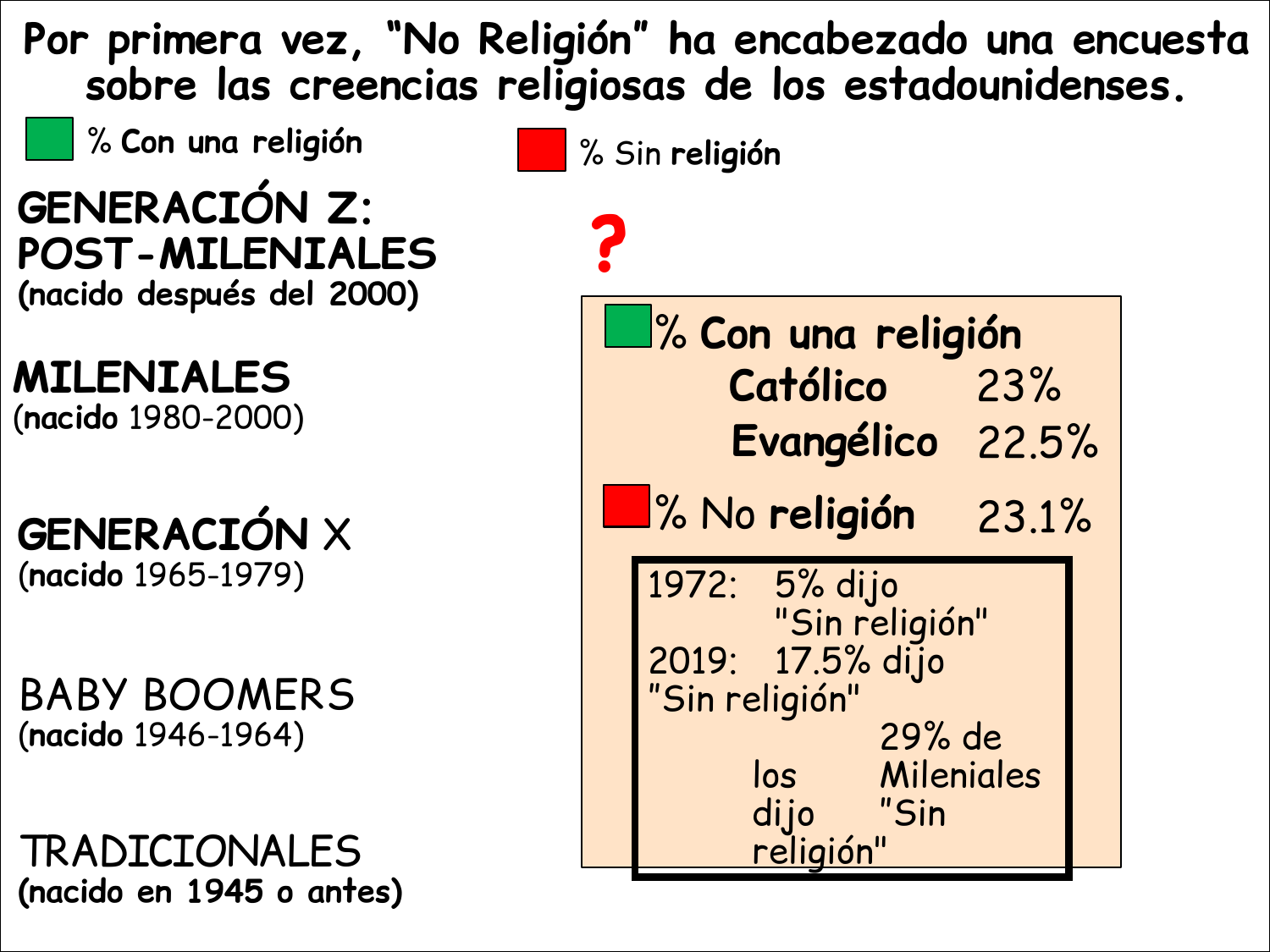

Por primera vez, “No Religión” ha encabezado una encuesta sobre las creencias religiosas de los estadounidenses.

% Con una religión

% Sin religión
Generación Z:
POST-MILENIALES
(nacido después del 2000)
?

% Con una religión
Católico
23%
Evangélico
22.5%

% No religión
23.1%
MILENIALES
(nacido 1980-2000)
Generación X
(nacido 1965-1979)
1972: 	5% dijo
	"Sin religión"
2019: 	17.5% dijo      	”Sin religión"
		29% de los 	Mileniales dijo 	”Sin religión"
BABY BOOMERS
(nacido 1946-1964)
TRADICIONALES (nacido en 1945 o antes)